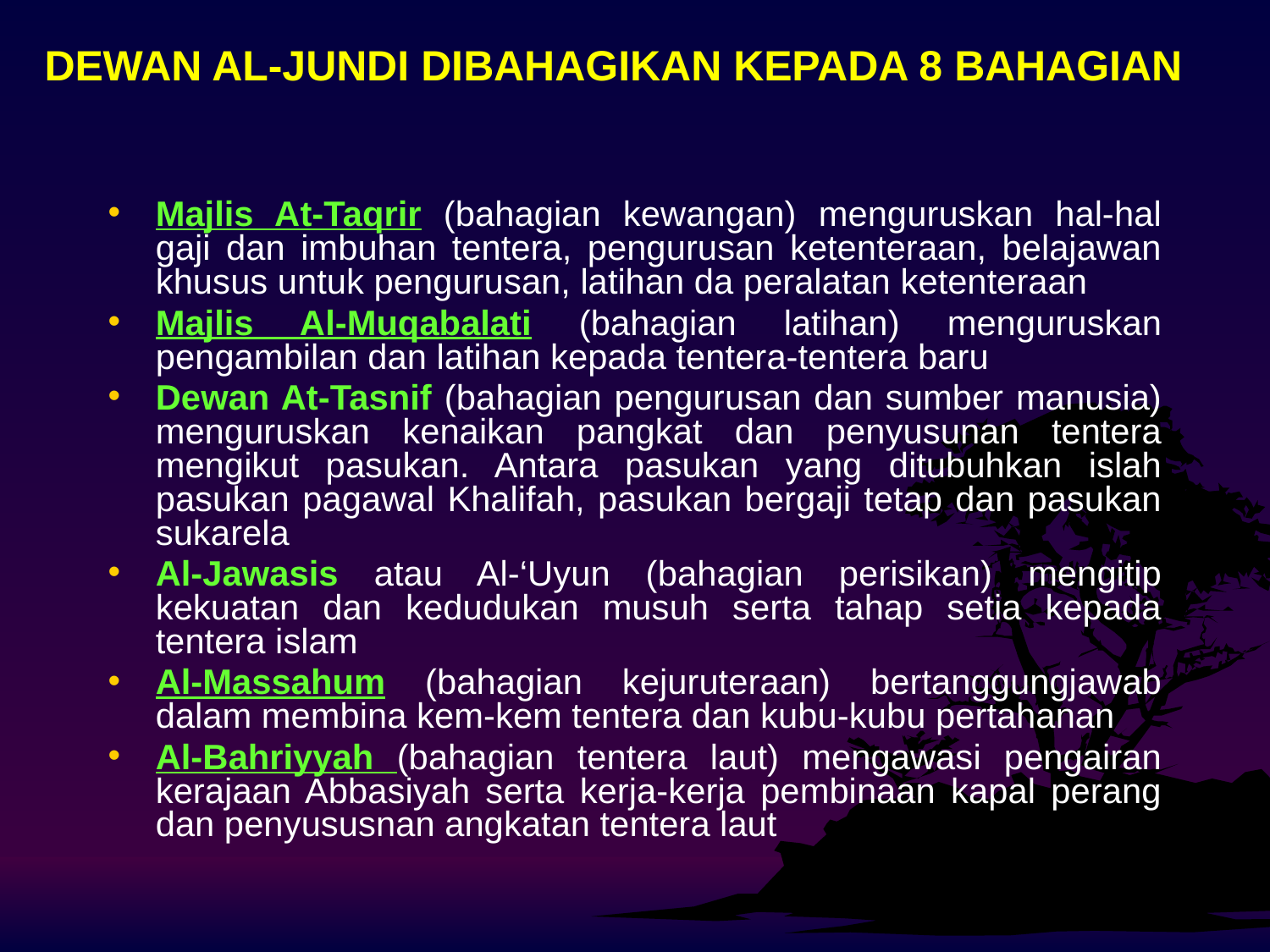

# DEWAN AL-JUNDI DIBAHAGIKAN KEPADA 8 BAHAGIAN

Majlis At-Taqrir (bahagian kewangan) menguruskan hal-hal gaji dan imbuhan tentera, pengurusan ketenteraan, belajawan khusus untuk pengurusan, latihan da peralatan ketenteraan
Majlis Al-Muqabalati (bahagian latihan) menguruskan pengambilan dan latihan kepada tentera-tentera baru
Dewan At-Tasnif (bahagian pengurusan dan sumber manusia) menguruskan kenaikan pangkat dan penyusunan tentera mengikut pasukan. Antara pasukan yang ditubuhkan islah pasukan pagawal Khalifah, pasukan bergaji tetap dan pasukan sukarela
Al-Jawasis atau Al-‘Uyun (bahagian perisikan) mengitip kekuatan dan kedudukan musuh serta tahap setia kepada tentera islam
Al-Massahum (bahagian kejuruteraan) bertanggungjawab dalam membina kem-kem tentera dan kubu-kubu pertahanan
Al-Bahriyyah (bahagian tentera laut) mengawasi pengairan kerajaan Abbasiyah serta kerja-kerja pembinaan kapal perang dan penyususnan angkatan tentera laut